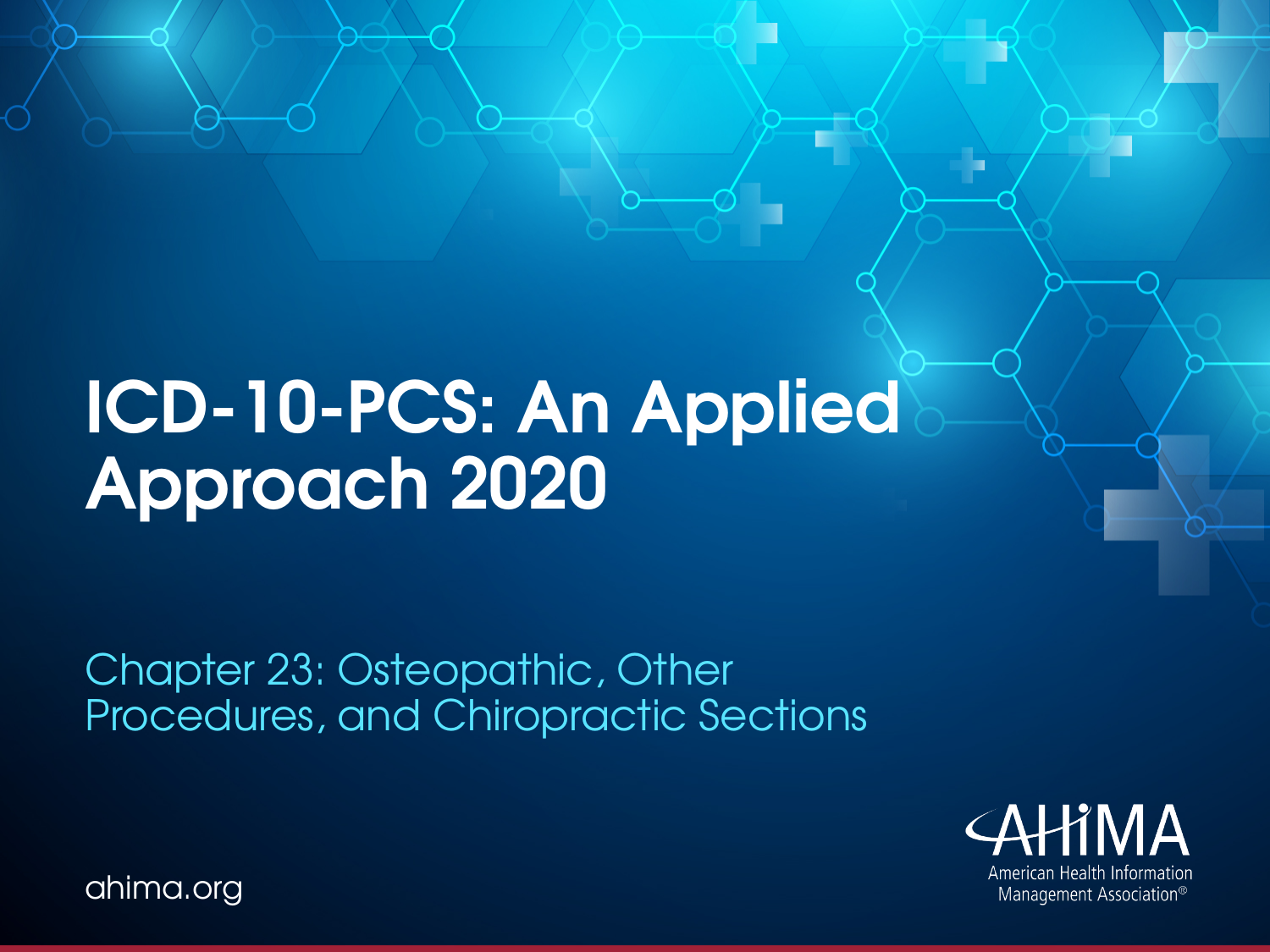

# ICD-10-PCS: An Applied Approach 2020
Chapter 23: Osteopathic, Other Procedures, and Chiropractic Sections